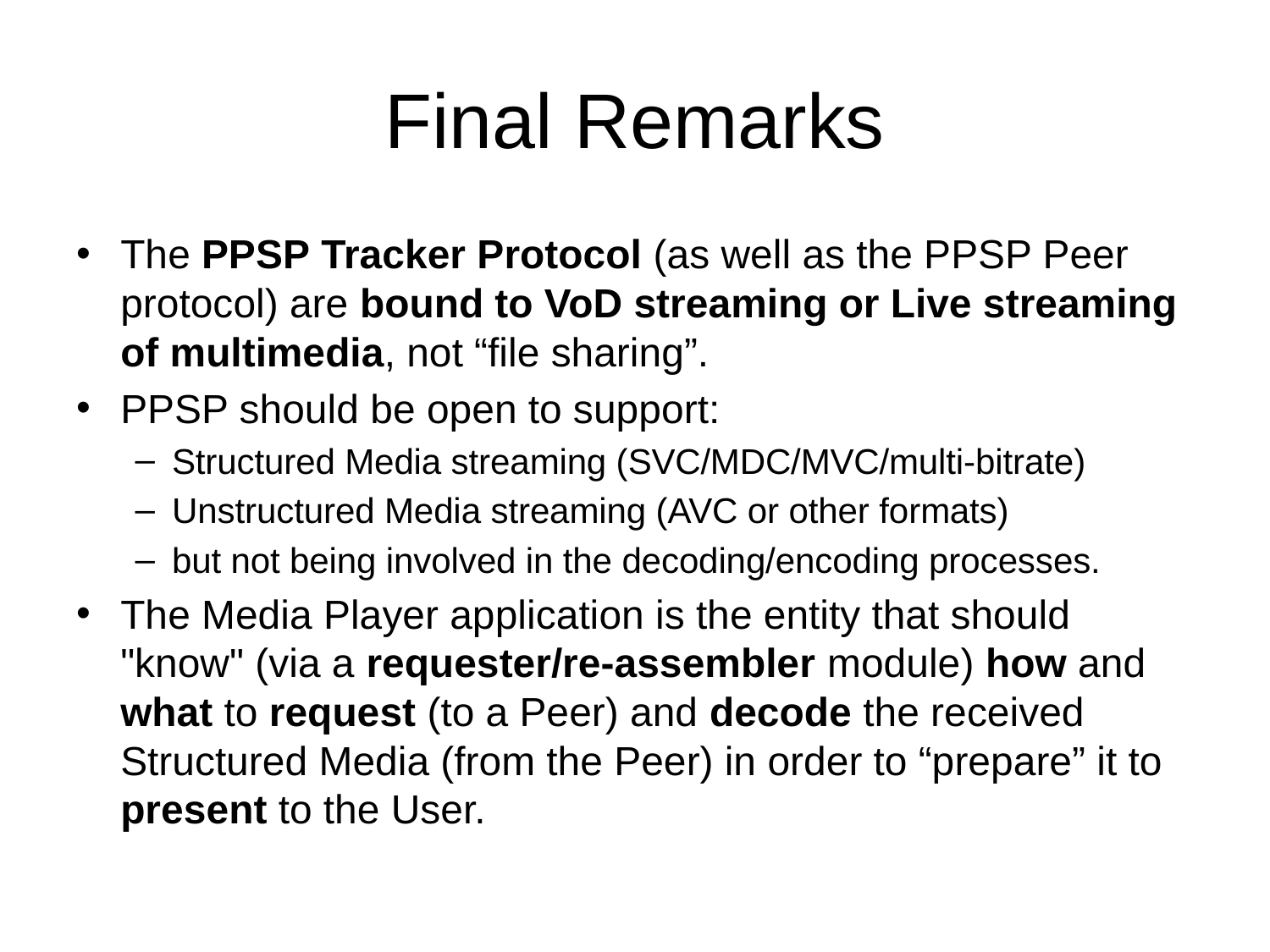

# Final Remarks
The PPSP Tracker Protocol (as well as the PPSP Peer protocol) are bound to VoD streaming or Live streaming of multimedia, not “file sharing”.
PPSP should be open to support:
Structured Media streaming (SVC/MDC/MVC/multi-bitrate)
Unstructured Media streaming (AVC or other formats)
but not being involved in the decoding/encoding processes.
The Media Player application is the entity that should "know" (via a requester/re-assembler module) how and what to request (to a Peer) and decode the received Structured Media (from the Peer) in order to “prepare” it to present to the User.